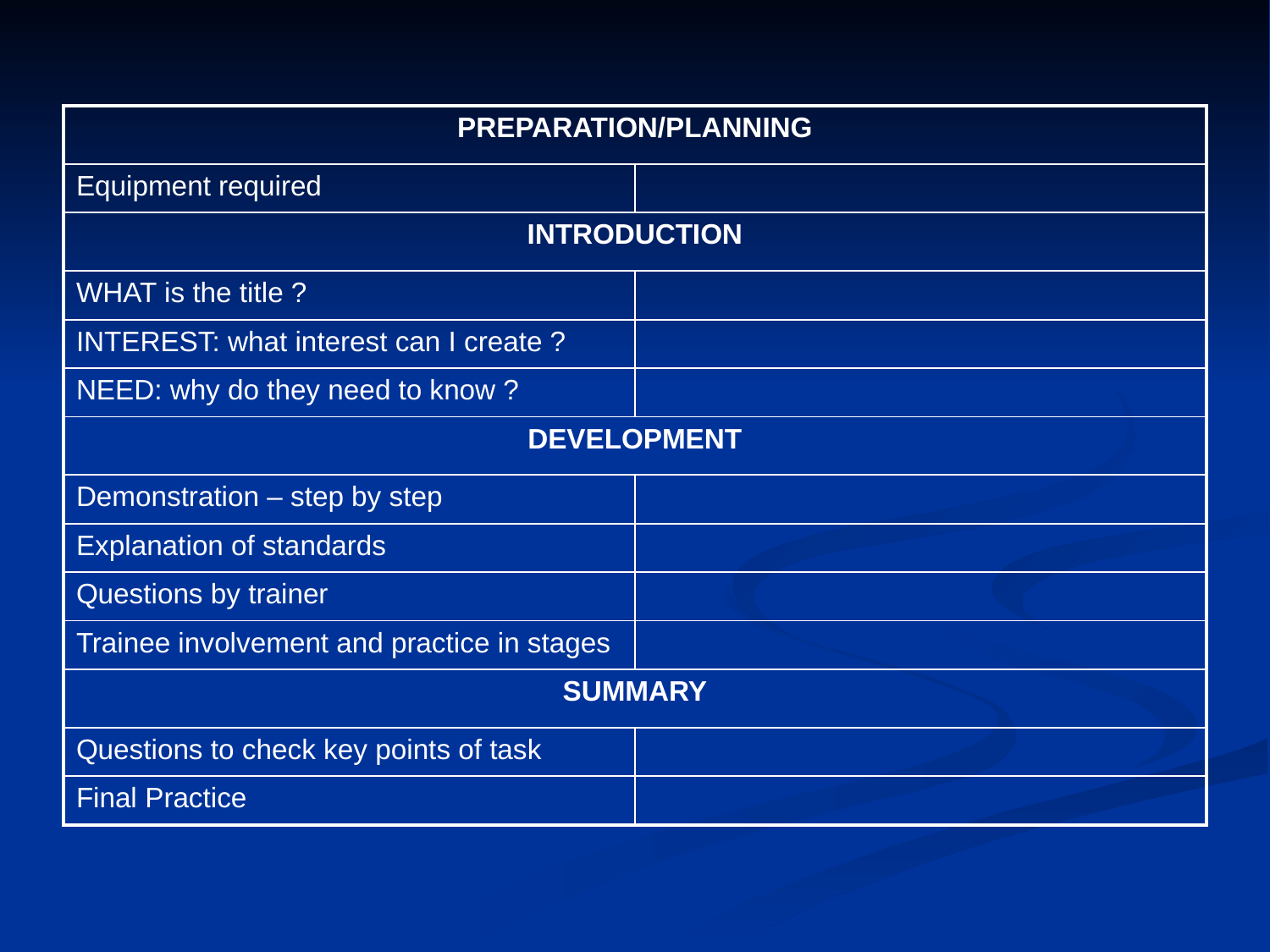

| PREPARATION/PLANNING |  |
| --- | --- |
| Equipment required |  |
| INTRODUCTION |  |
| WHAT is the title ? |  |
| INTEREST: what interest can I create ? |  |
| NEED: why do they need to know ? |  |
| DEVELOPMENT |  |
| Demonstration – step by step |  |
| Explanation of standards |  |
| Questions by trainer |  |
| Trainee involvement and practice in stages |  |
| SUMMARY |  |
| Questions to check key points of task |  |
| Final Practice |  |